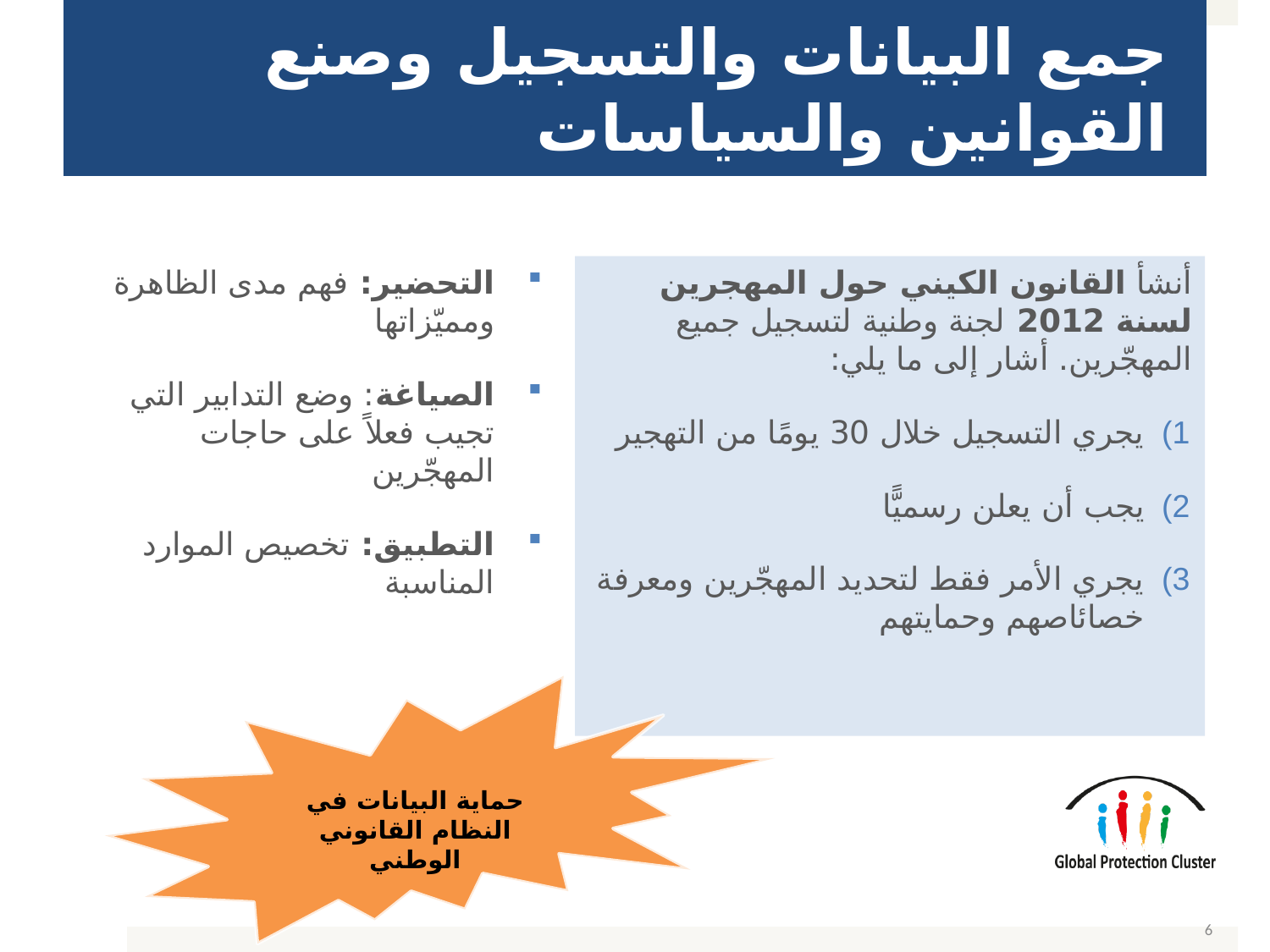

# جمع البيانات والتسجيل وصنع القوانين والسياسات
التحضير: فهم مدى الظاهرة ومميّزاتها
الصياغة: وضع التدابير التي تجيب فعلاً على حاجات المهجّرين
التطبيق: تخصيص الموارد المناسبة
أنشأ القانون الكيني حول المهجرين لسنة 2012 لجنة وطنية لتسجيل جميع المهجّرين. أشار إلى ما يلي:
يجري التسجيل خلال 30 يومًا من التهجير
يجب أن يعلن رسميًّا
يجري الأمر فقط لتحديد المهجّرين ومعرفة خصائاصهم وحمايتهم

حماية البيانات في النظام القانوني الوطني